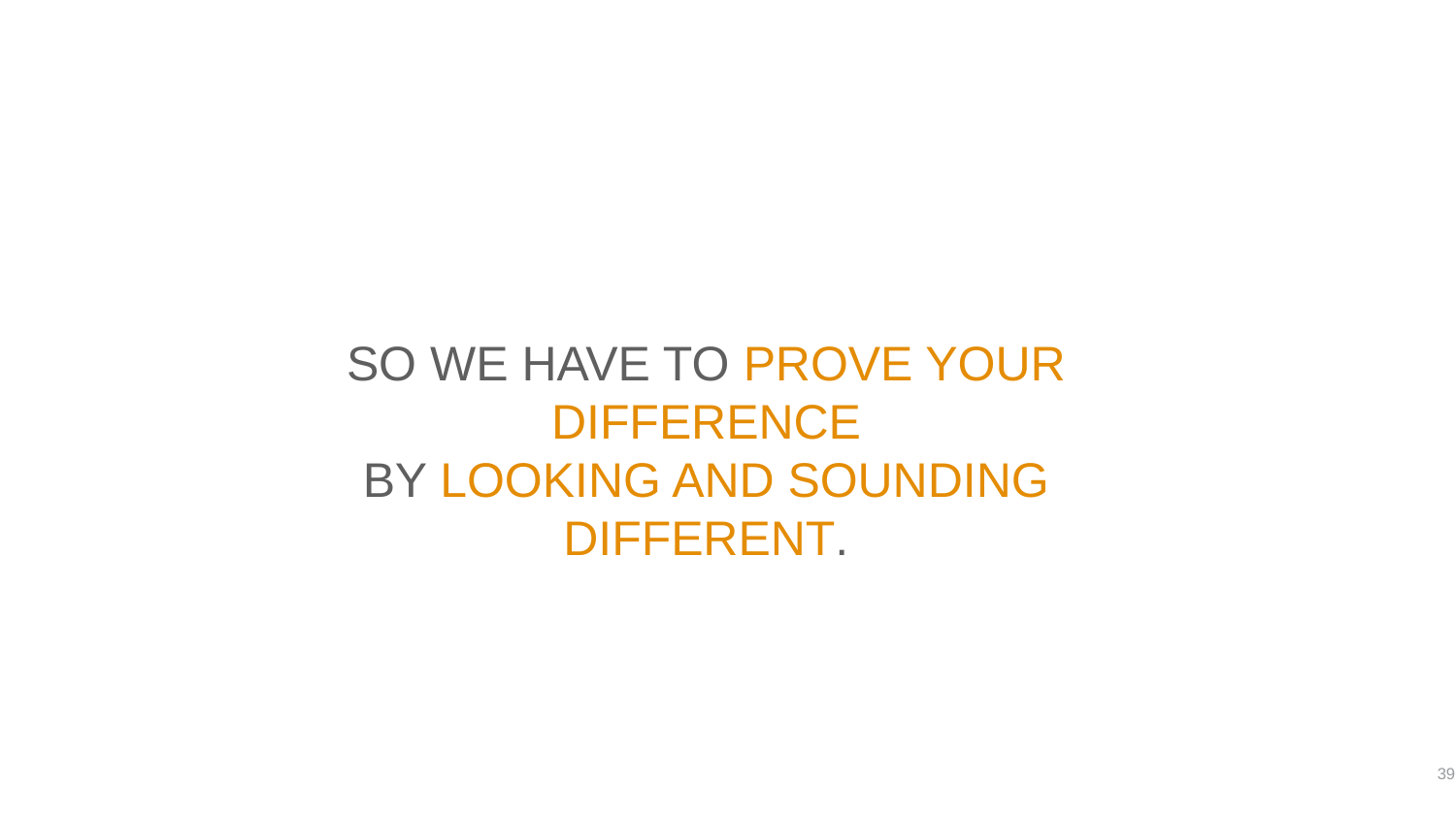

SO WE HAVE TO PROVE YOUR DIFFERENCE
BY LOOKING AND SOUNDING DIFFERENT.